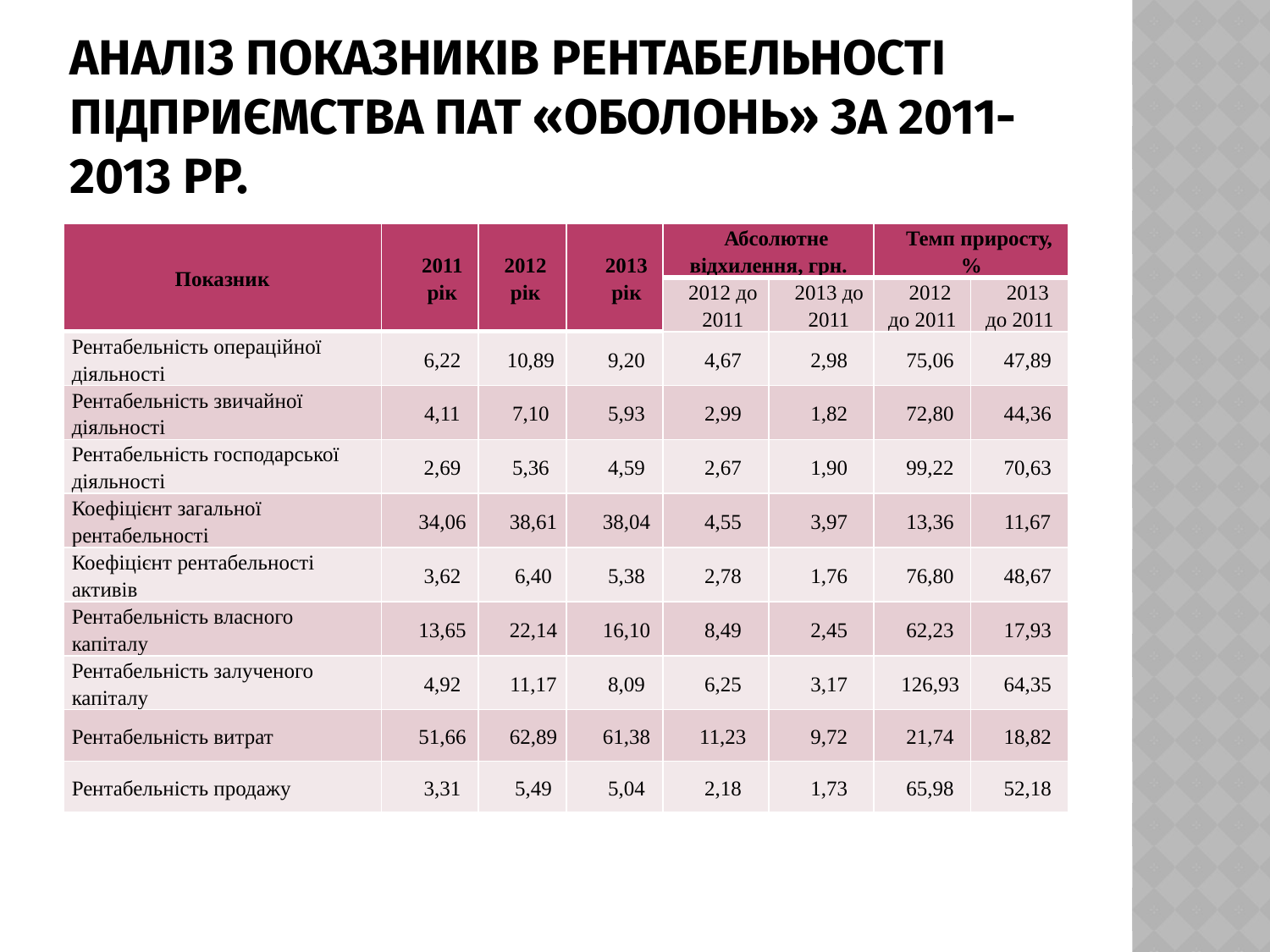

# Аналіз показників рентабельності підприємства ПАТ «Оболонь» за 2011-2013 рр.
| Показник | 2011 рік | 2012 рік | 2013 рік | Абсолютне відхилення, грн. |  | Темп приросту, % |  |
| --- | --- | --- | --- | --- | --- | --- | --- |
|  |  |  |  | 2012 до 2011 | 2013 до 2011 | 2012 до 2011 | 2013 до 2011 |
| Рентабельність операційної діяльності | 6,22 | 10,89 | 9,20 | 4,67 | 2,98 | 75,06 | 47,89 |
| Рентабельність звичайної діяльності | 4,11 | 7,10 | 5,93 | 2,99 | 1,82 | 72,80 | 44,36 |
| Рентабельність господарської діяльності | 2,69 | 5,36 | 4,59 | 2,67 | 1,90 | 99,22 | 70,63 |
| Коефіцієнт загальної рентабельності | 34,06 | 38,61 | 38,04 | 4,55 | 3,97 | 13,36 | 11,67 |
| Коефіцієнт рентабельності активів | 3,62 | 6,40 | 5,38 | 2,78 | 1,76 | 76,80 | 48,67 |
| Рентабельність власного капіталу | 13,65 | 22,14 | 16,10 | 8,49 | 2,45 | 62,23 | 17,93 |
| Рентабельність залученого капіталу | 4,92 | 11,17 | 8,09 | 6,25 | 3,17 | 126,93 | 64,35 |
| Рентабельність витрат | 51,66 | 62,89 | 61,38 | 11,23 | 9,72 | 21,74 | 18,82 |
| Рентабельність продажу | 3,31 | 5,49 | 5,04 | 2,18 | 1,73 | 65,98 | 52,18 |